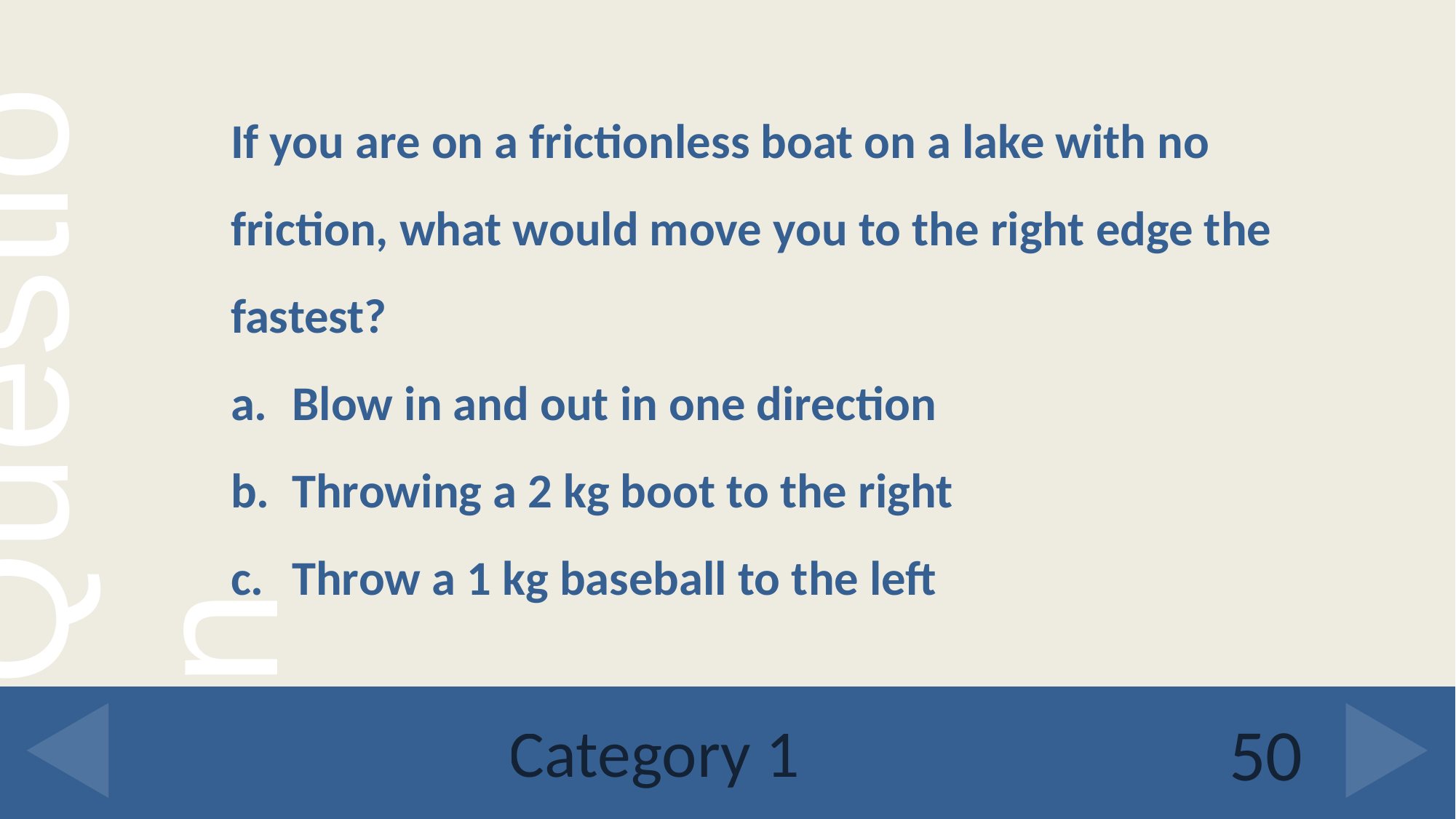

If you are on a frictionless boat on a lake with no friction, what would move you to the right edge the fastest?
Blow in and out in one direction
Throwing a 2 kg boot to the right
Throw a 1 kg baseball to the left
# Category 1
50